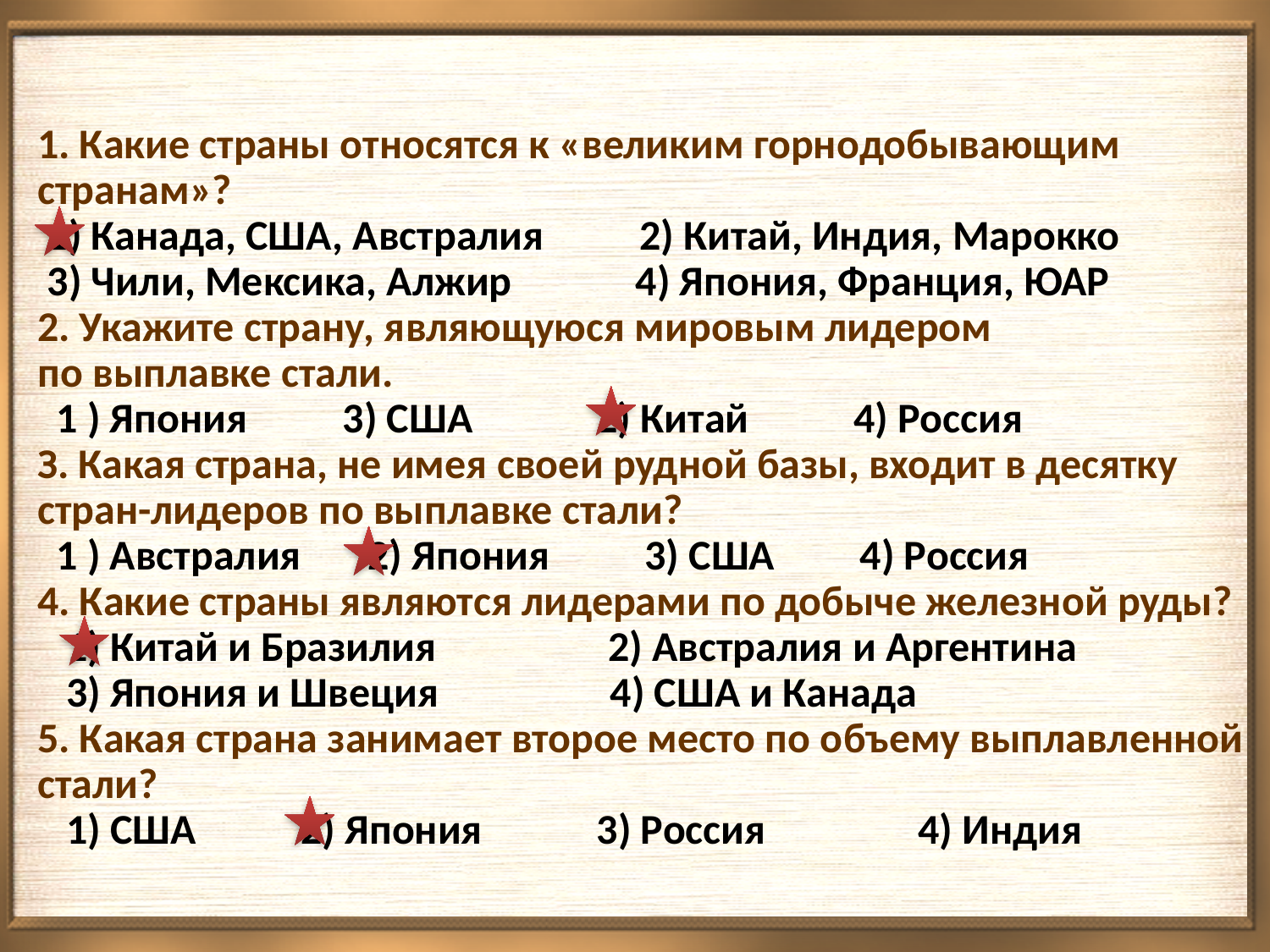

#
1. Какие страны относятся к «великим горнодобывающим странам»?
 1) Канада, США, Австралия          2) Китай, Индия, Марокко
 3) Чили, Мексика, Алжир             4) Япония, Франция, ЮАР
2. Укажите страну, являющуюся мировым лидером
по выплавке стали.
  1 ) Япония          3) США             2) Китай           4) Россия
З. Какая страна, не имея своей рудной базы, входит в десятку стран-лидеров по выплавке стали?
  1 ) Австралия       2) Япония          3) США         4) Россия
4. Какие страны являются лидерами по добыче железной руды?
   1) Китай и Бразилия                  2) Австралия и Аргентина
   3) Япония и Швеция                  4) США и Канада
5. Какая страна занимает второе место по объему выплавленной стали?
   1) США           2) Япония            3) Россия                4) Индия